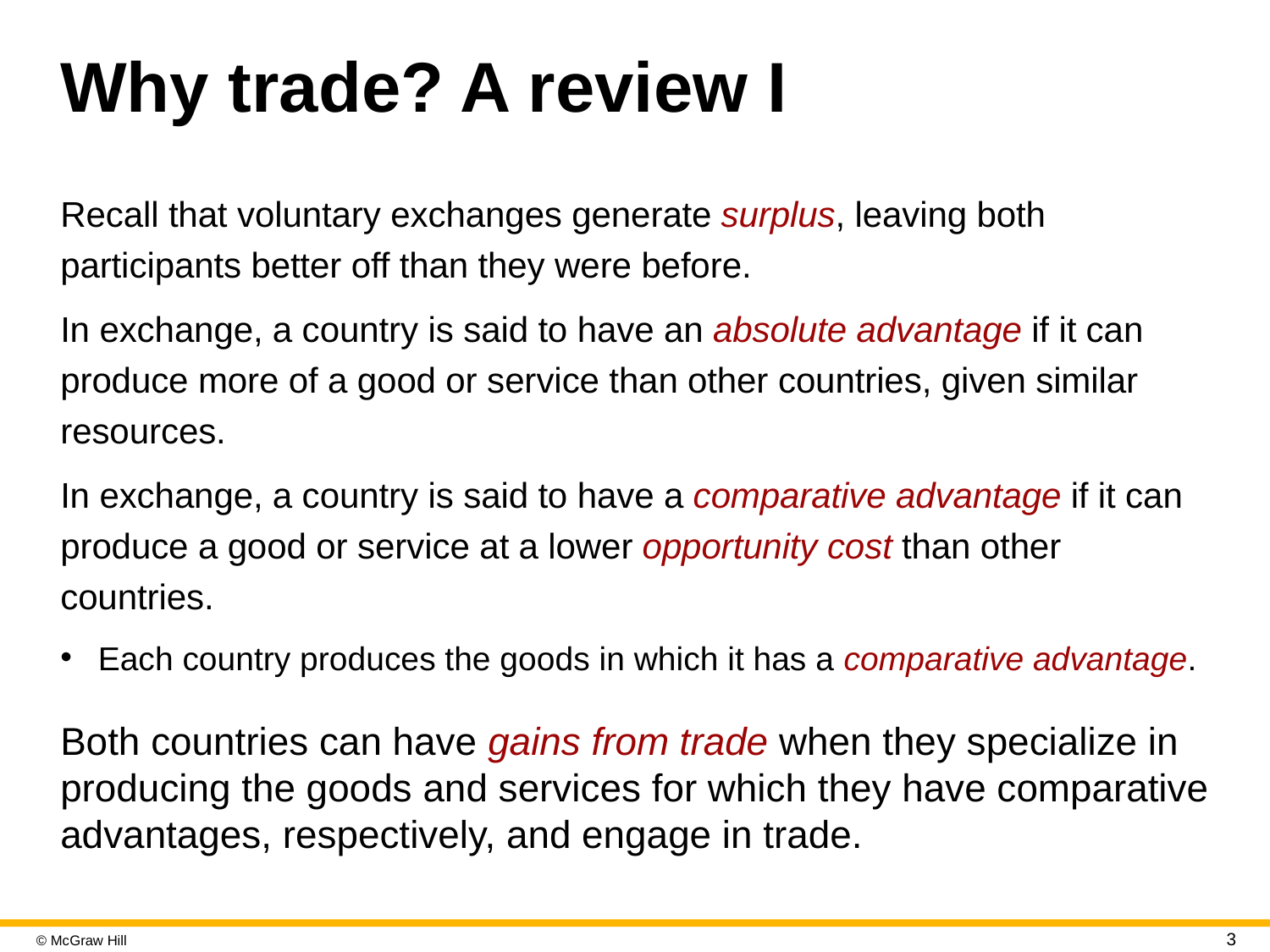

# Why trade? A review I
Recall that voluntary exchanges generate surplus, leaving both participants better off than they were before.
In exchange, a country is said to have an absolute advantage if it can produce more of a good or service than other countries, given similar resources.
In exchange, a country is said to have a comparative advantage if it can produce a good or service at a lower opportunity cost than other countries.
Each country produces the goods in which it has a comparative advantage.
Both countries can have gains from trade when they specialize in producing the goods and services for which they have comparative advantages, respectively, and engage in trade.